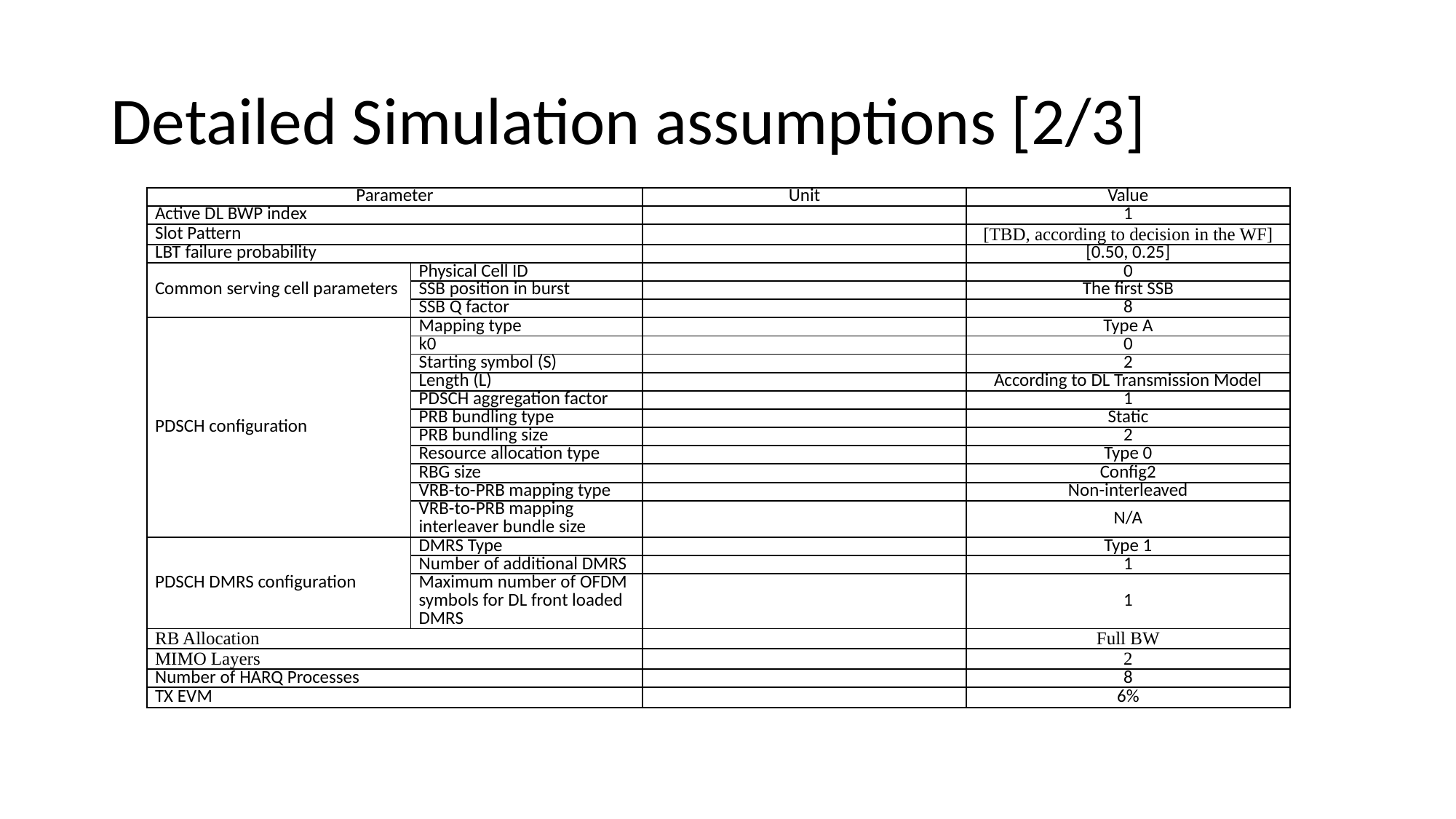

# Detailed Simulation assumptions [2/3]
| Parameter |  | Unit | Value |
| --- | --- | --- | --- |
| Active DL BWP index |  |  | 1 |
| Slot Pattern |  |  | [TBD, according to decision in the WF] |
| LBT failure probability |  |  | [0.50, 0.25] |
| Common serving cell parameters | Physical Cell ID |  | 0 |
|  | SSB position in burst |  | The first SSB |
|  | SSB Q factor |  | 8 |
| PDSCH configuration | Mapping type |  | Type A |
|  | k0 |  | 0 |
|  | Starting symbol (S) |  | 2 |
|  | Length (L) |  | According to DL Transmission Model |
|  | PDSCH aggregation factor |  | 1 |
|  | PRB bundling type |  | Static |
|  | PRB bundling size |  | 2 |
|  | Resource allocation type |  | Type 0 |
|  | RBG size |  | Config2 |
|  | VRB-to-PRB mapping type |  | Non-interleaved |
|  | VRB-to-PRB mapping interleaver bundle size |  | N/A |
| PDSCH DMRS configuration | DMRS Type |  | Type 1 |
|  | Number of additional DMRS |  | 1 |
|  | Maximum number of OFDM symbols for DL front loaded DMRS |  | 1 |
| RB Allocation |  |  | Full BW |
| MIMO Layers |  |  | 2 |
| Number of HARQ Processes |  |  | 8 |
| TX EVM |  |  | 6% |